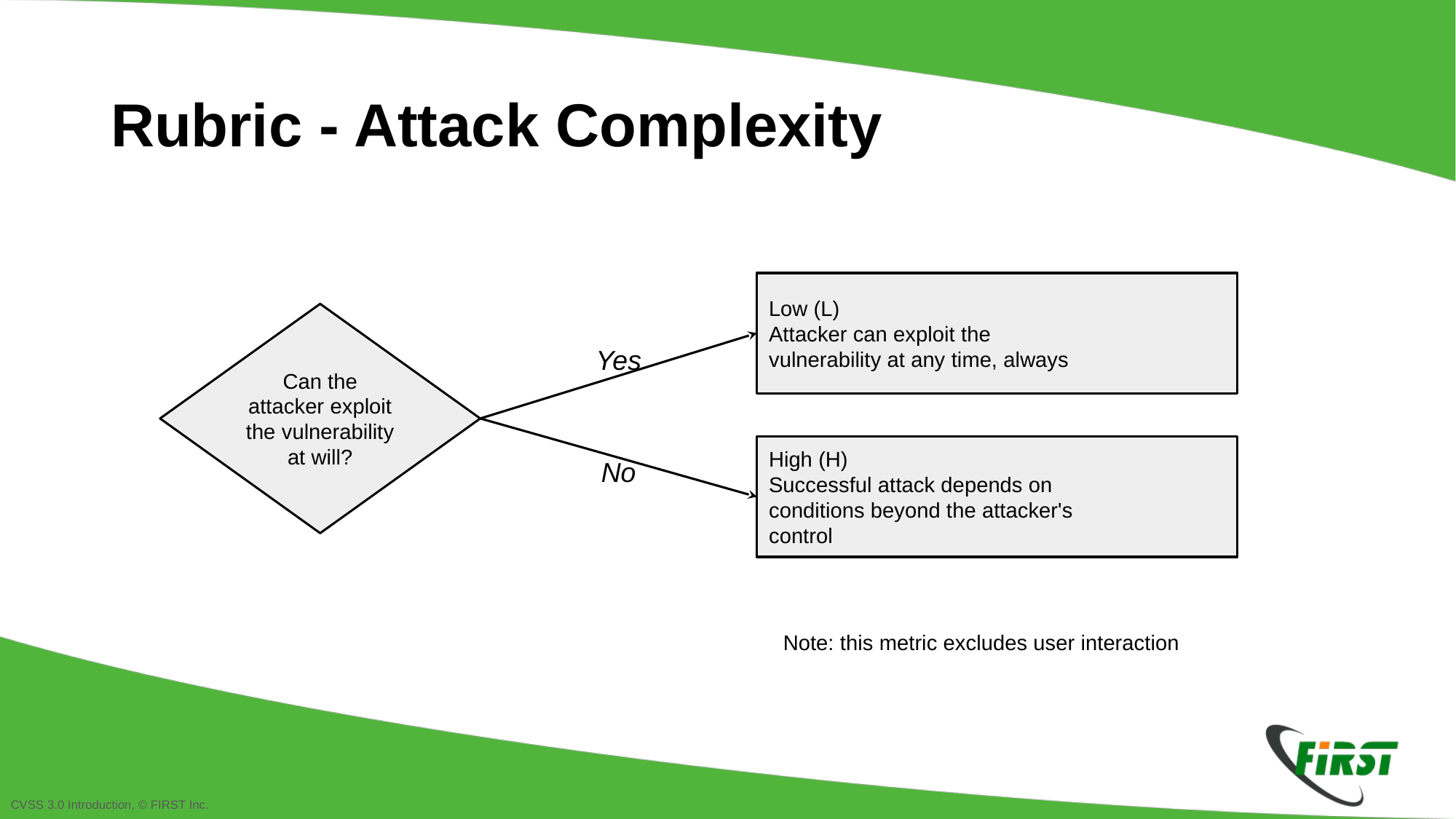

Rubric - Attack Complexity

Low (L)
Attacker can exploit the
vulnerability at any time, always
Can the
attacker exploit
the vulnerability
at will?
High (H)
Successful attack depends on
conditions beyond the attacker's
control
Note: this metric excludes user interaction